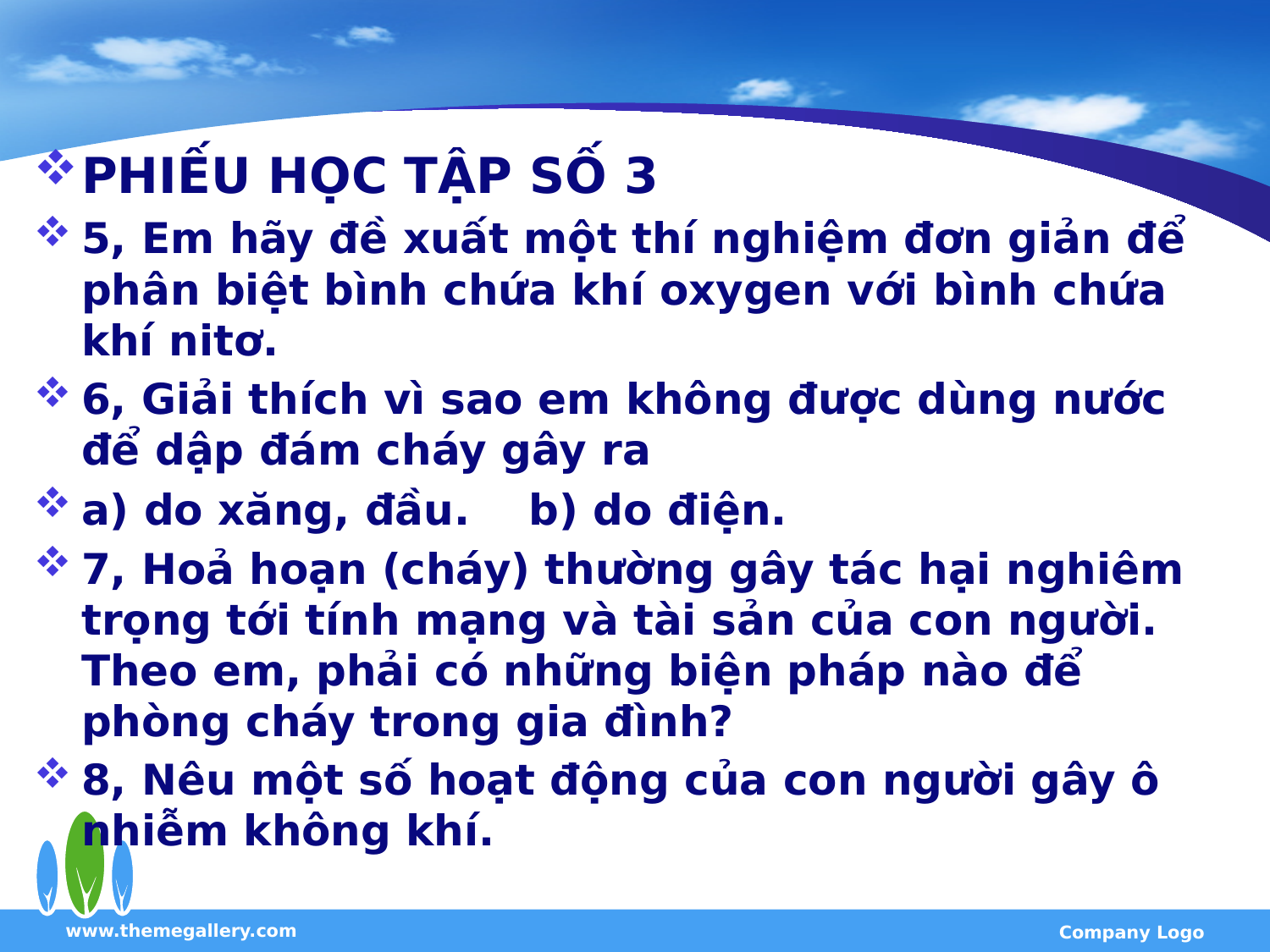

#
PHIẾU HỌC TẬP SỐ 3
5, Em hãy đề xuất một thí nghiệm đơn giản để phân biệt bình chứa khí oxygen với bình chứa khí nitơ.
6, Giải thích vì sao em không được dùng nước để dập đám cháy gây ra
a) do xăng, đầu.    b) do điện.
7, Hoả hoạn (cháy) thường gây tác hại nghiêm trọng tới tính mạng và tài sản của con người. Theo em, phải có những biện pháp nào để phòng cháy trong gia đình?
8, Nêu một số hoạt động của con người gây ô nhiễm không khí.

www.themegallery.com
Company Logo